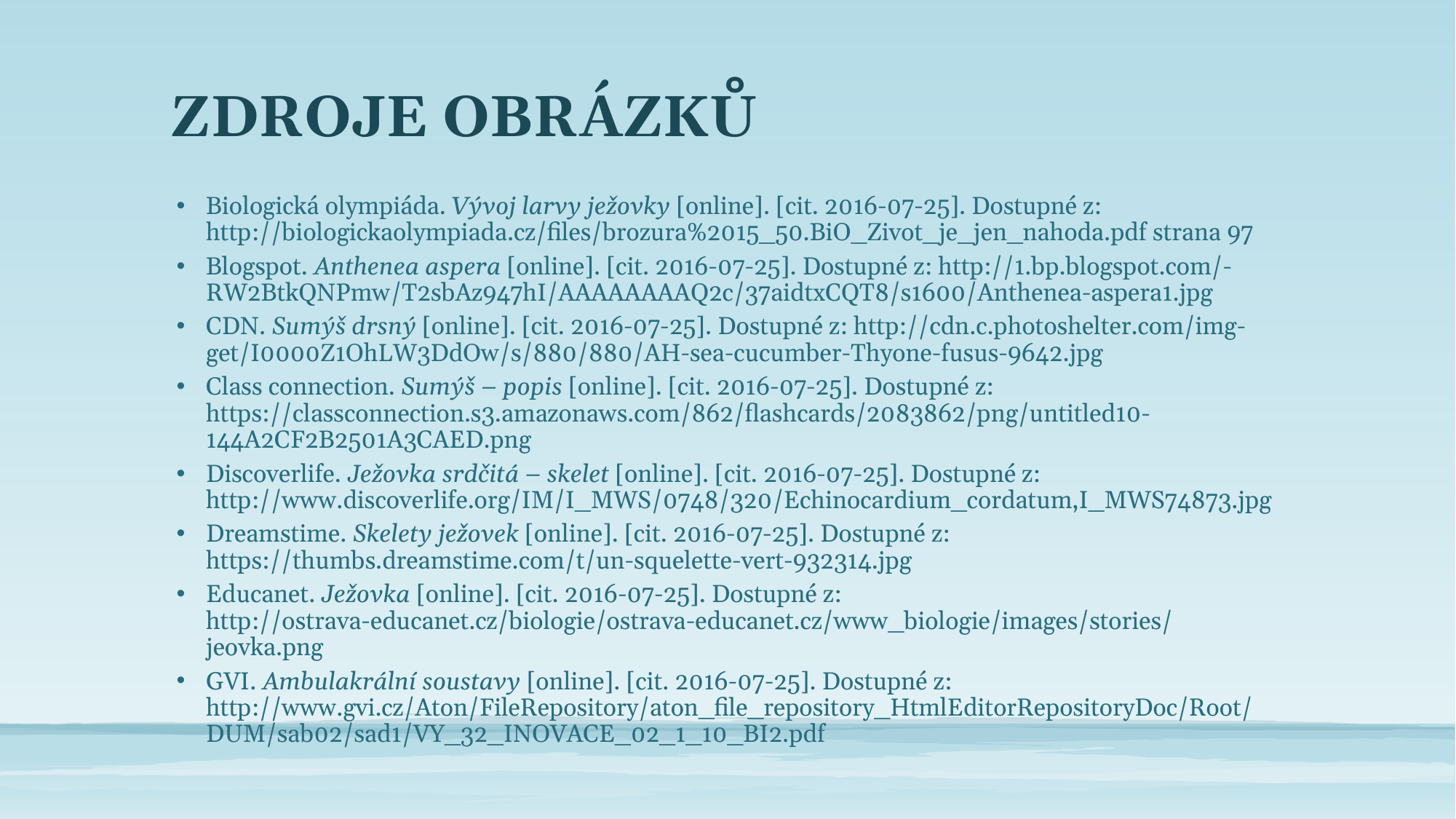

# ZDROJE OBRÁZKŮ
Biologická olympiáda. Vývoj larvy ježovky [online]. [cit. 2016-07-25]. Dostupné z: http://biologickaolympiada.cz/files/brozura%2015_50.BiO_Zivot_je_jen_nahoda.pdf strana 97
Blogspot. Anthenea aspera [online]. [cit. 2016-07-25]. Dostupné z: http://1.bp.blogspot.com/-RW2BtkQNPmw/T2sbAz947hI/AAAAAAAAQ2c/37aidtxCQT8/s1600/Anthenea-aspera1.jpg
CDN. Sumýš drsný [online]. [cit. 2016-07-25]. Dostupné z: http://cdn.c.photoshelter.com/img-get/I0000Z1OhLW3DdOw/s/880/880/AH-sea-cucumber-Thyone-fusus-9642.jpg
Class connection. Sumýš – popis [online]. [cit. 2016-07-25]. Dostupné z: https://classconnection.s3.amazonaws.com/862/flashcards/2083862/png/untitled10-144A2CF2B2501A3CAED.png
Discoverlife. Ježovka srdčitá – skelet [online]. [cit. 2016-07-25]. Dostupné z: http://www.discoverlife.org/IM/I_MWS/0748/320/Echinocardium_cordatum,I_MWS74873.jpg
Dreamstime. Skelety ježovek [online]. [cit. 2016-07-25]. Dostupné z: https://thumbs.dreamstime.com/t/un-squelette-vert-932314.jpg
Educanet. Ježovka [online]. [cit. 2016-07-25]. Dostupné z: http://ostrava-educanet.cz/biologie/ostrava-educanet.cz/www_biologie/images/stories/jeovka.png
GVI. Ambulakrální soustavy [online]. [cit. 2016-07-25]. Dostupné z: http://www.gvi.cz/Aton/FileRepository/aton_file_repository_HtmlEditorRepositoryDoc/Root/DUM/sab02/sad1/VY_32_INOVACE_02_1_10_BI2.pdf